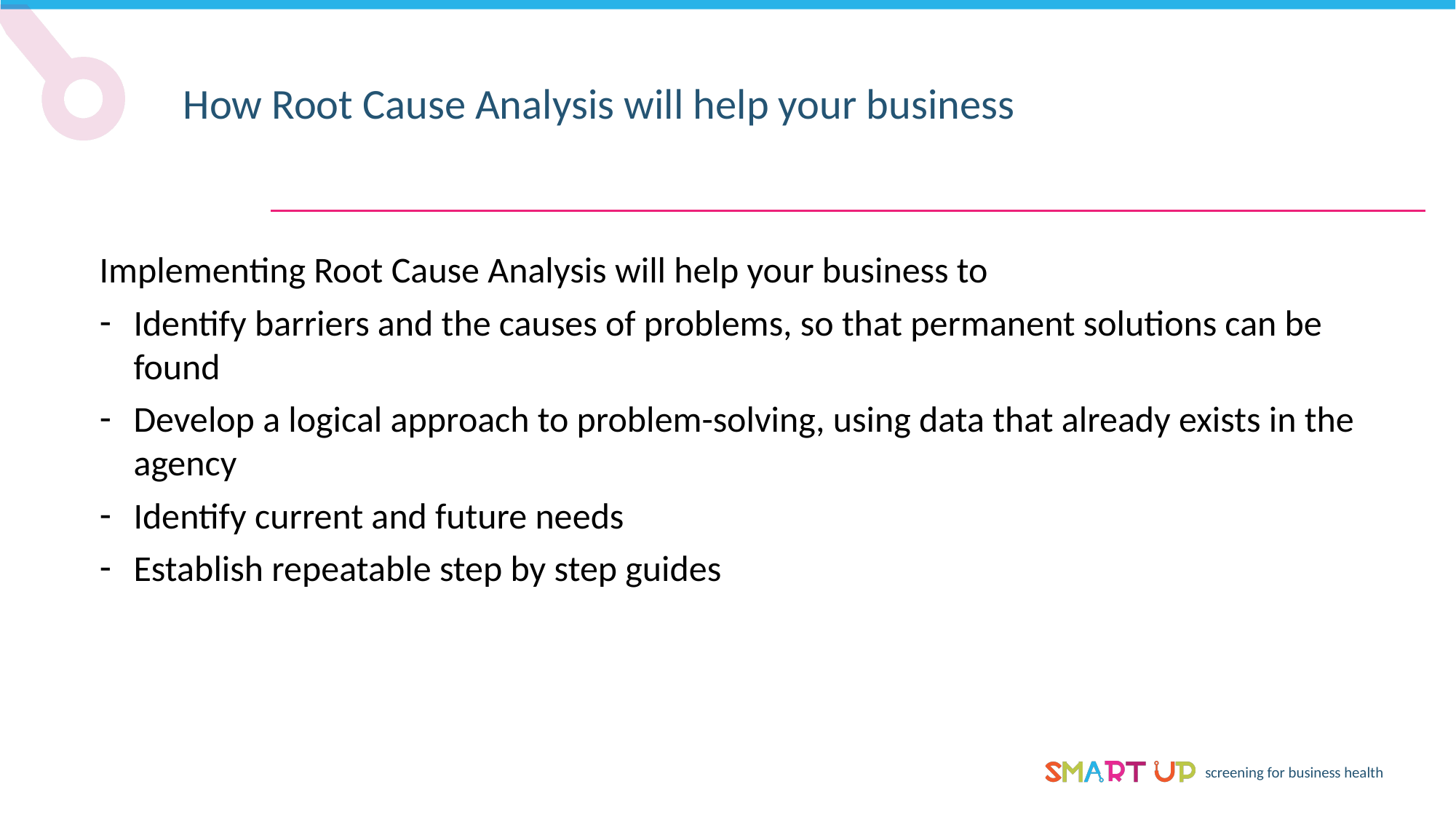

How Root Cause Analysis will help your business
Implementing Root Cause Analysis will help your business to
Identify barriers and the causes of problems, so that permanent solutions can be found
Develop a logical approach to problem-solving, using data that already exists in the agency
Identify current and future needs
Establish repeatable step by step guides